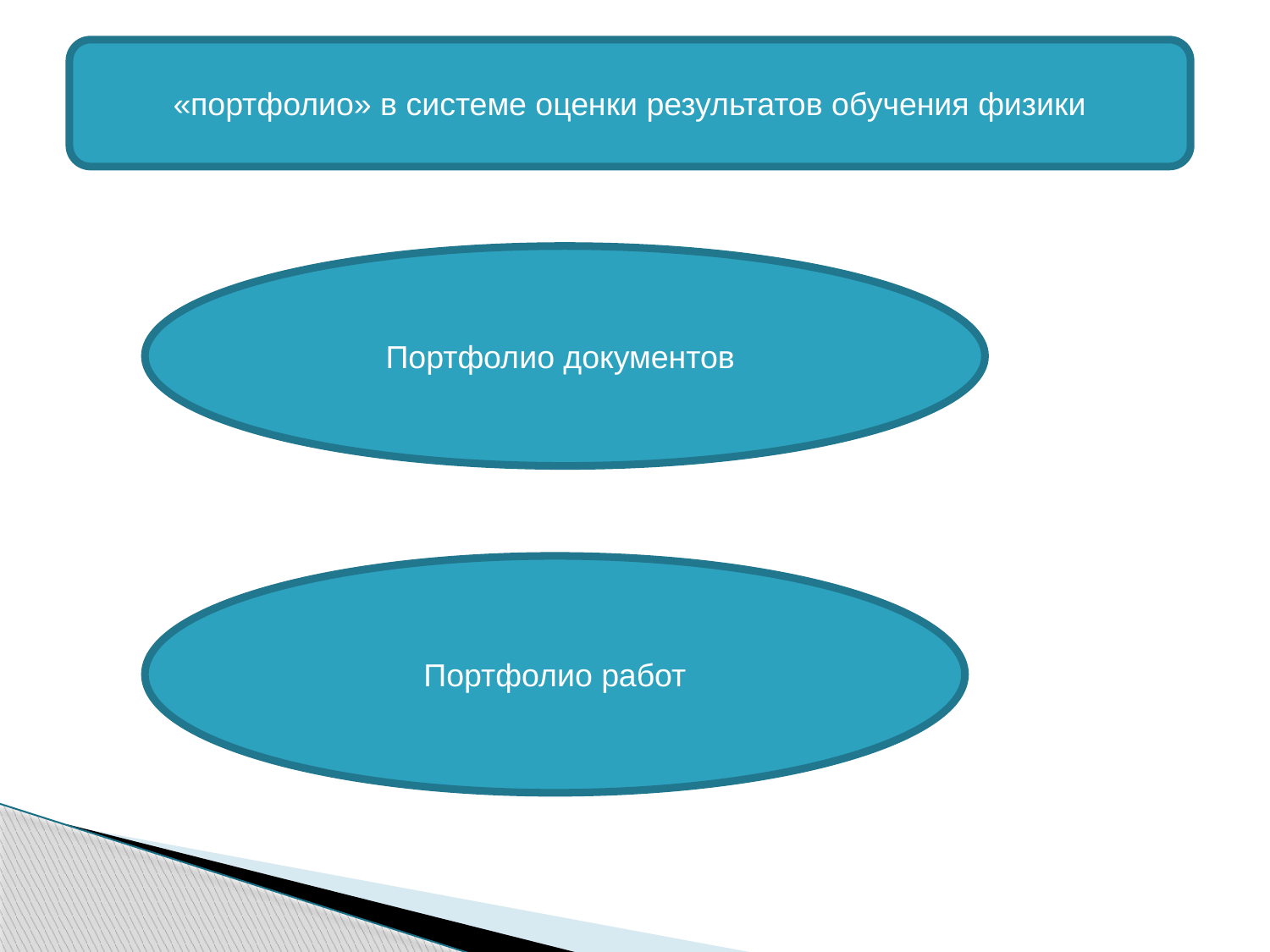

«портфолио» в системе оценки результатов обучения физики

Портфолио документов
Портфолио работ